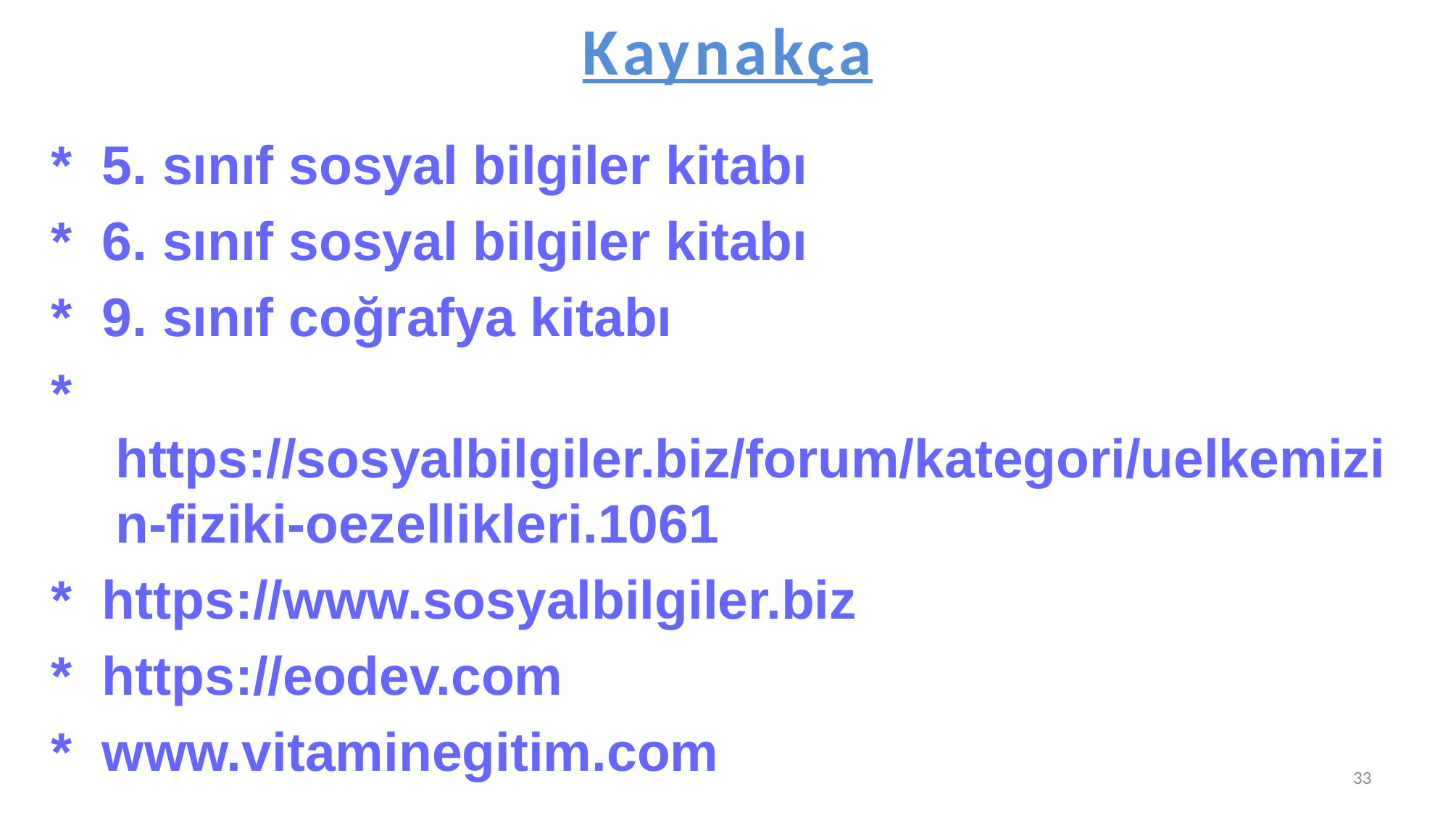

# Kaynakça
*  5. sınıf sosyal bilgiler kitabı
*  6. sınıf sosyal bilgiler kitabı
*  9. sınıf coğrafya kitabı
*  https://sosyalbilgiler.biz/forum/kategori/uelkemizin-fiziki-oezellikleri.1061
*  https://www.sosyalbilgiler.biz
*  https://eodev.com
*  www.vitaminegitim.com
33